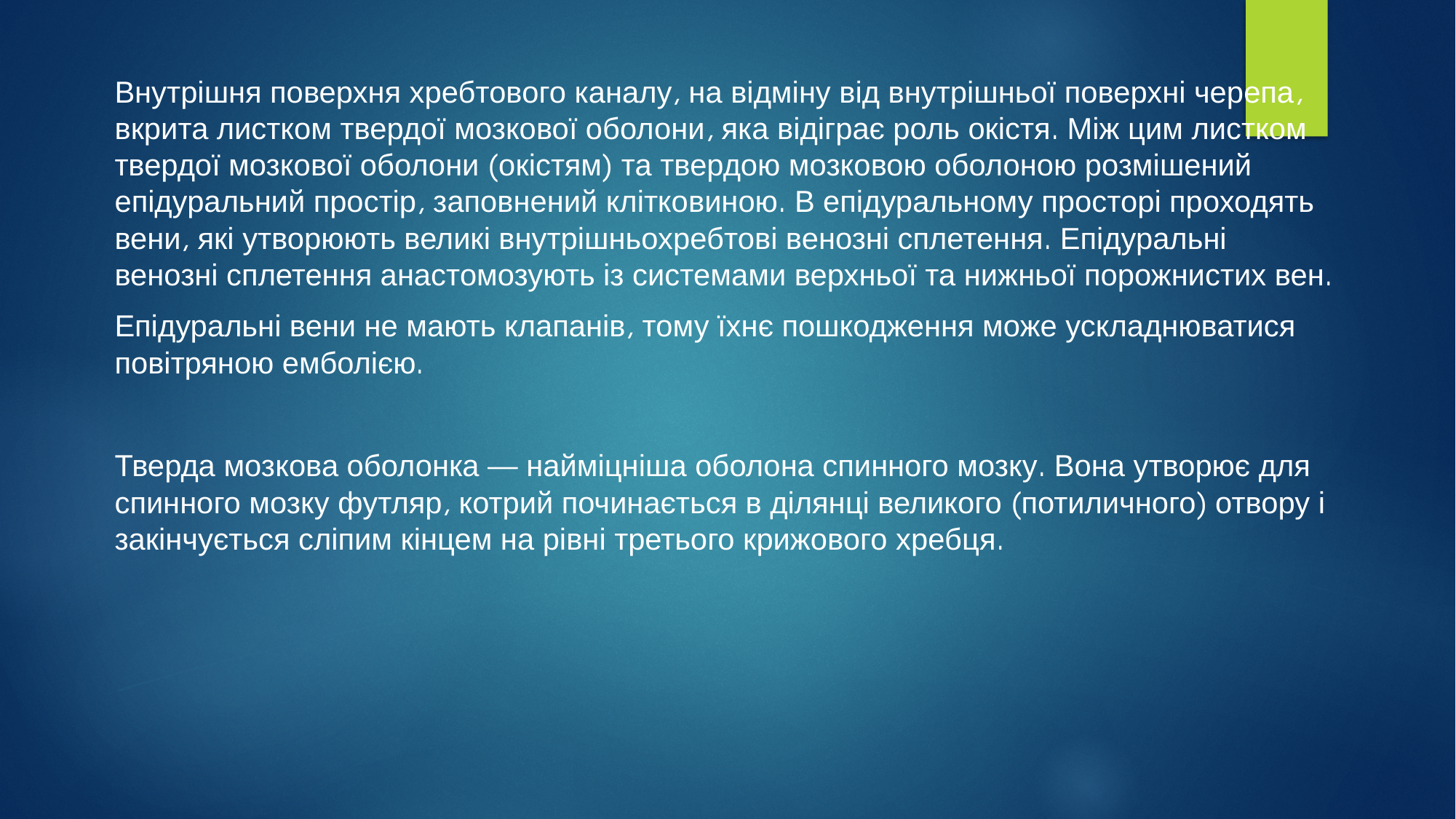

Внутрішня поверхня хребтового каналу, на відміну від внутрішньої поверхні черепа, вкрита листком твердої мозкової оболони, яка відіграє роль окістя. Між цим листком твердої мозкової оболони (окістям) та твердою мозковою оболоною розмішений епідуральний простір, заповнений клітковиною. В епідуральному просторі проходять вени, які утворюють великі внутрішньохребтові венозні сплетення. Епідуральні венозні сплетення анастомозують із системами верхньої та нижньої порожнистих вен.
Епідуральні вени не мають клапанів, тому їхнє пошкодження може ускладнюватися повітряною емболією.

Тверда мозкова оболонка — найміцніша оболона спинного мозку. Вона утворює для спинного мозку футляр, котрий починається в ділянці великого (потиличного) отвору і закінчується сліпим кінцем на рівні третього крижового хребця.